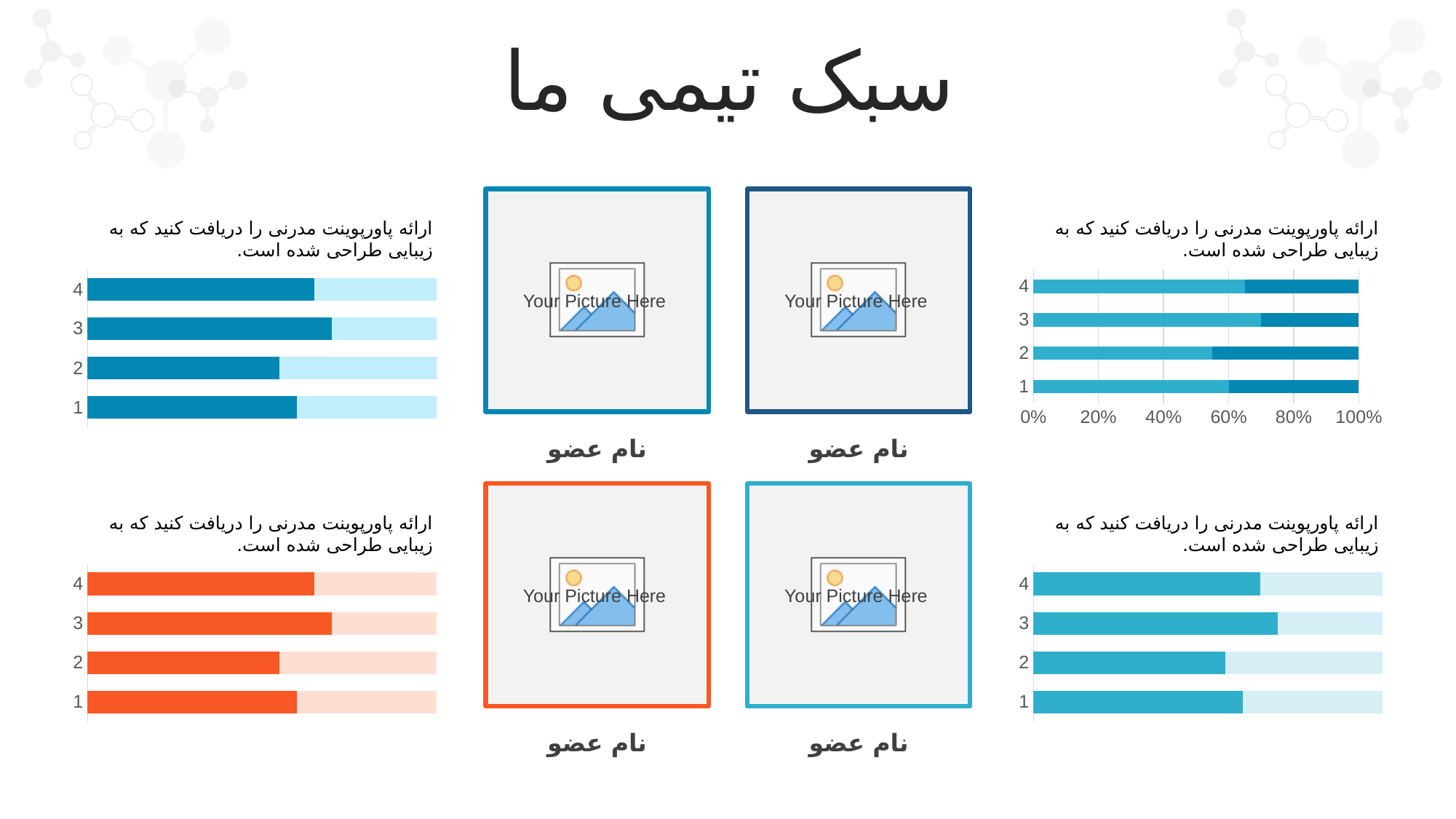

سبک تیمی ما

ارائه پاورپوینت مدرنی را دریافت کنید که به زیبایی طراحی شده است.
ارائه پاورپوینت مدرنی را دریافت کنید که به زیبایی طراحی شده است.

### Chart

| Category |  |  |  |
|---|---|---|---|

### Chart

| Category |  |  |  |
|---|---|---|---|
نام عضو
نام عضو

ارائه پاورپوینت مدرنی را دریافت کنید که به زیبایی طراحی شده است.
ارائه پاورپوینت مدرنی را دریافت کنید که به زیبایی طراحی شده است.

### Chart

| Category |  |  |  |
|---|---|---|---|

### Chart

| Category |  |  |  |
|---|---|---|---|
نام عضو
نام عضو